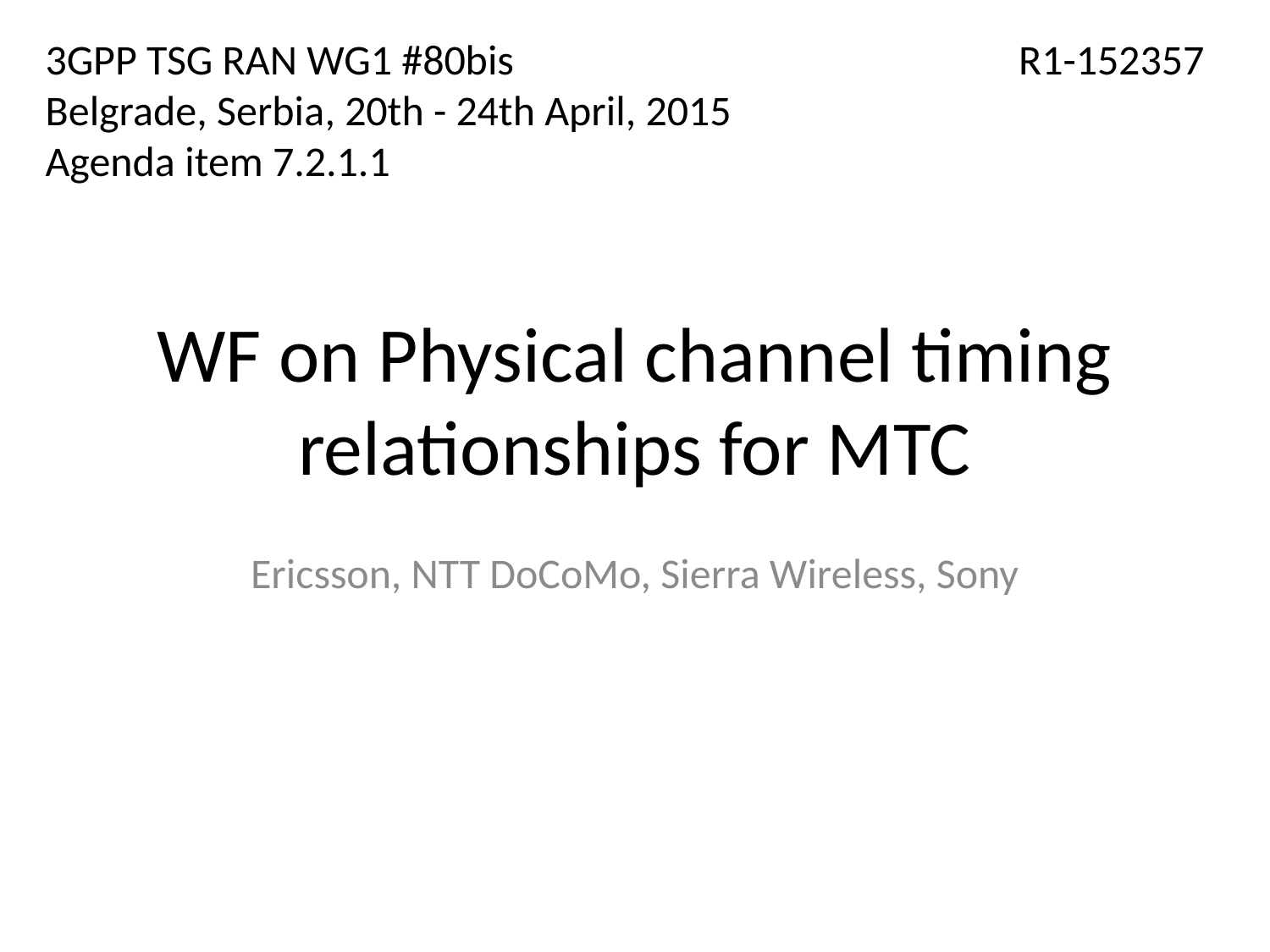

3GPP TSG RAN WG1 #80bis
Belgrade, Serbia, 20th - 24th April, 2015
Agenda item 7.2.1.1
R1-152357
# WF on Physical channel timing relationships for MTC
Ericsson, NTT DoCoMo, Sierra Wireless, Sony